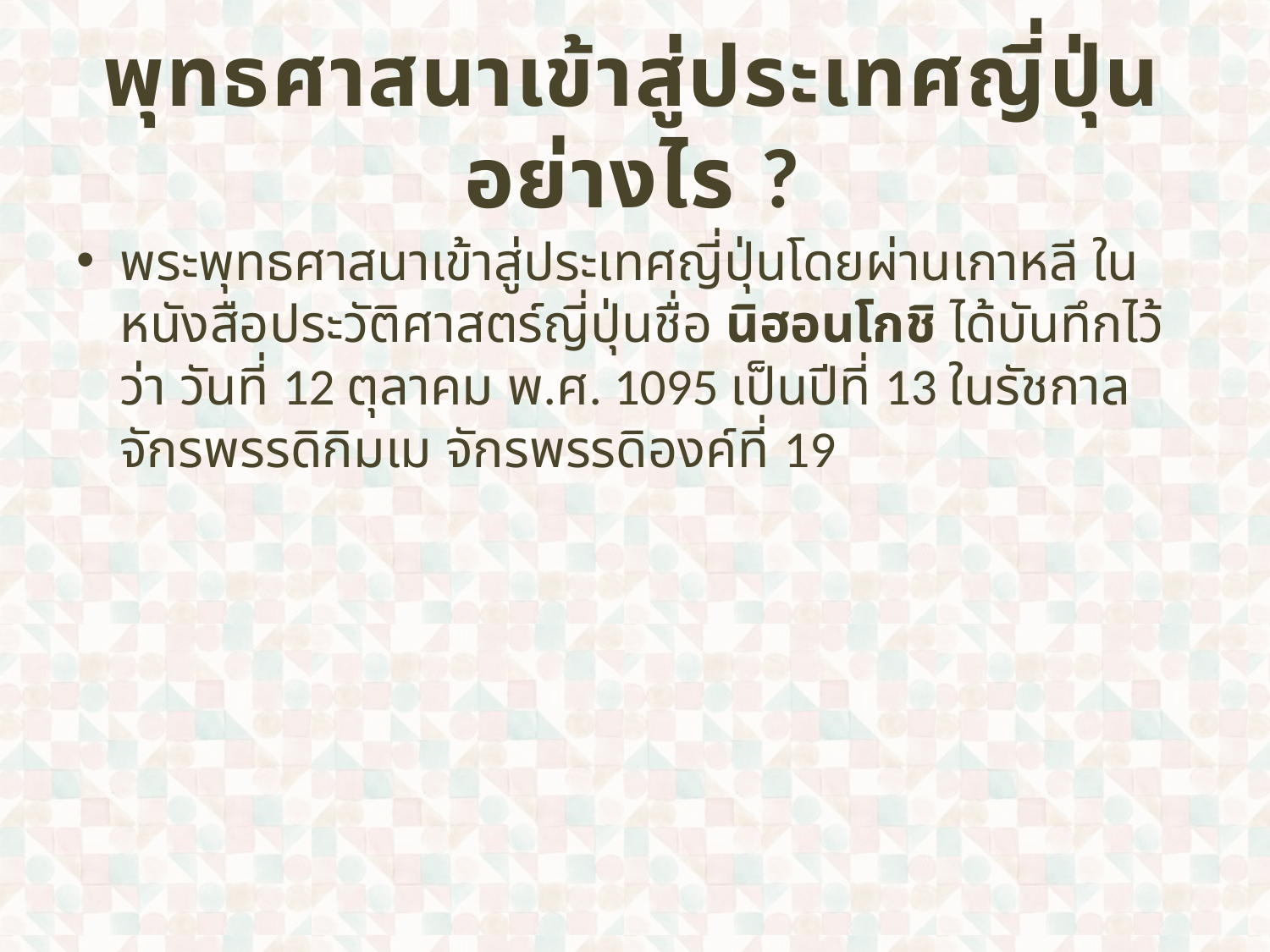

# พุทธศาสนาเข้าสู่ประเทศญี่ปุ่นอย่างไร ?
พระพุทธศาสนาเข้าสู่ประเทศญี่ปุ่นโดยผ่านเกาหลี ในหนังสือประวัติศาสตร์ญี่ปุ่นชื่อ นิฮอนโกชิ ได้บันทึกไว้ว่า วันที่ 12 ตุลาคม พ.ศ. 1095 เป็นปีที่ 13 ในรัชกาลจักรพรรดิกิมเม จักรพรรดิองค์ที่ 19